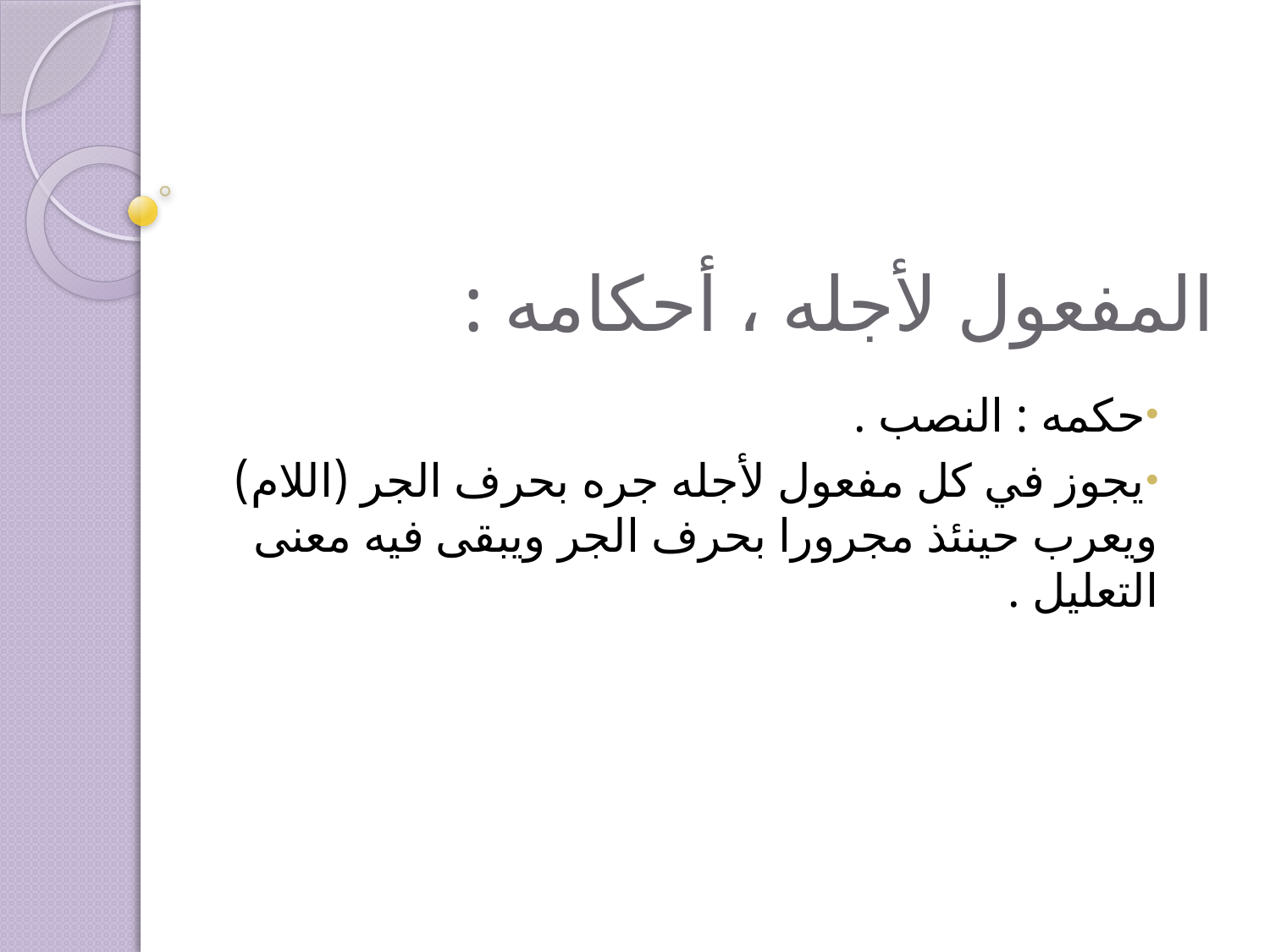

# المفعول لأجله ، أحكامه :
حكمه : النصب .
يجوز في كل مفعول لأجله جره بحرف الجر (اللام) ويعرب حينئذ مجرورا بحرف الجر ويبقى فيه معنى التعليل .